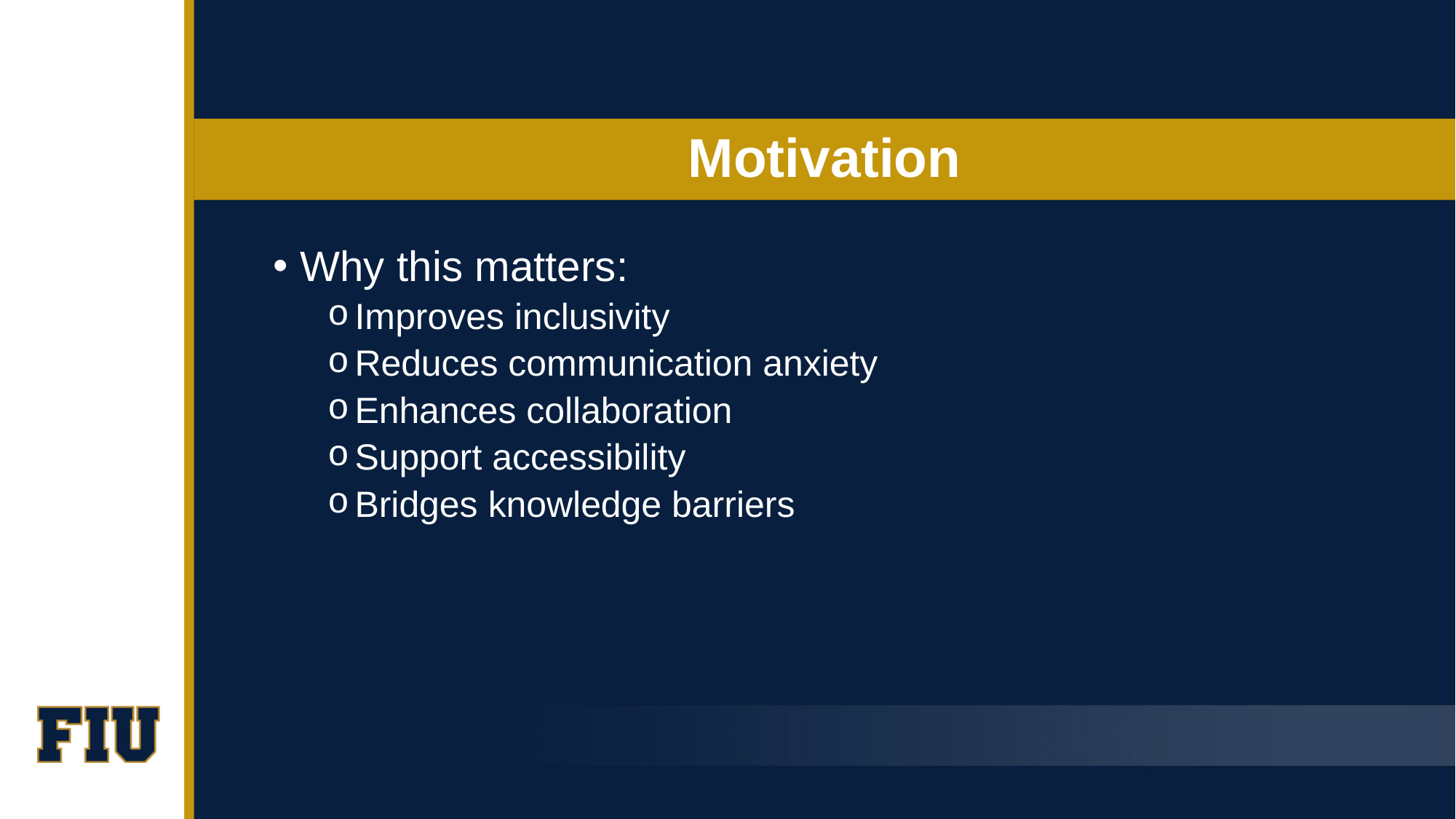

# Motivation

Why this matters:
Improves inclusivity
Reduces communication anxiety
Enhances collaboration
Support accessibility
Bridges knowledge barriers